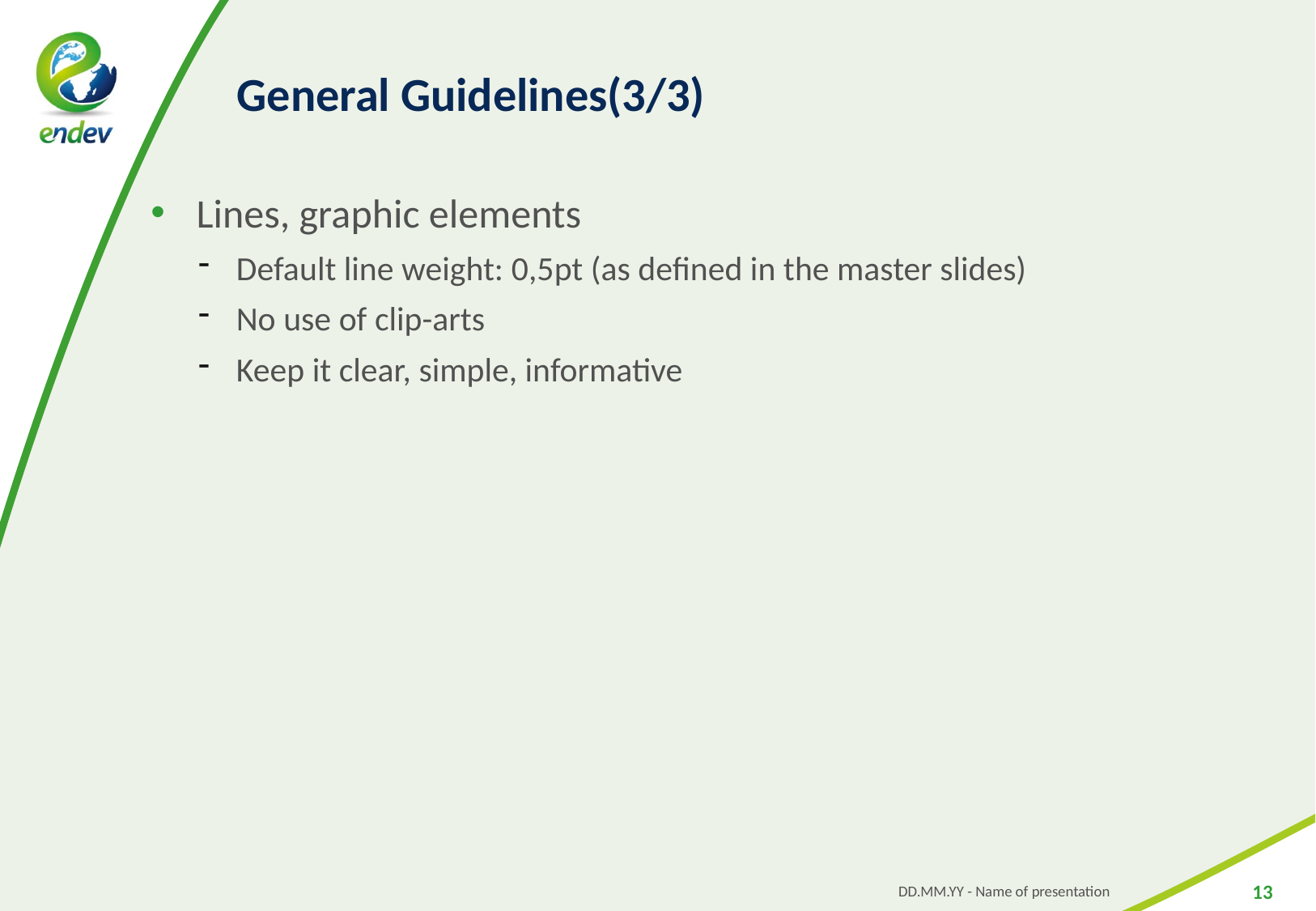

# General Guidelines(3/3)
Lines, graphic elements
Default line weight: 0,5pt (as defined in the master slides)
No use of clip-arts
Keep it clear, simple, informative

DD.MM.YY - Name of presentation
13